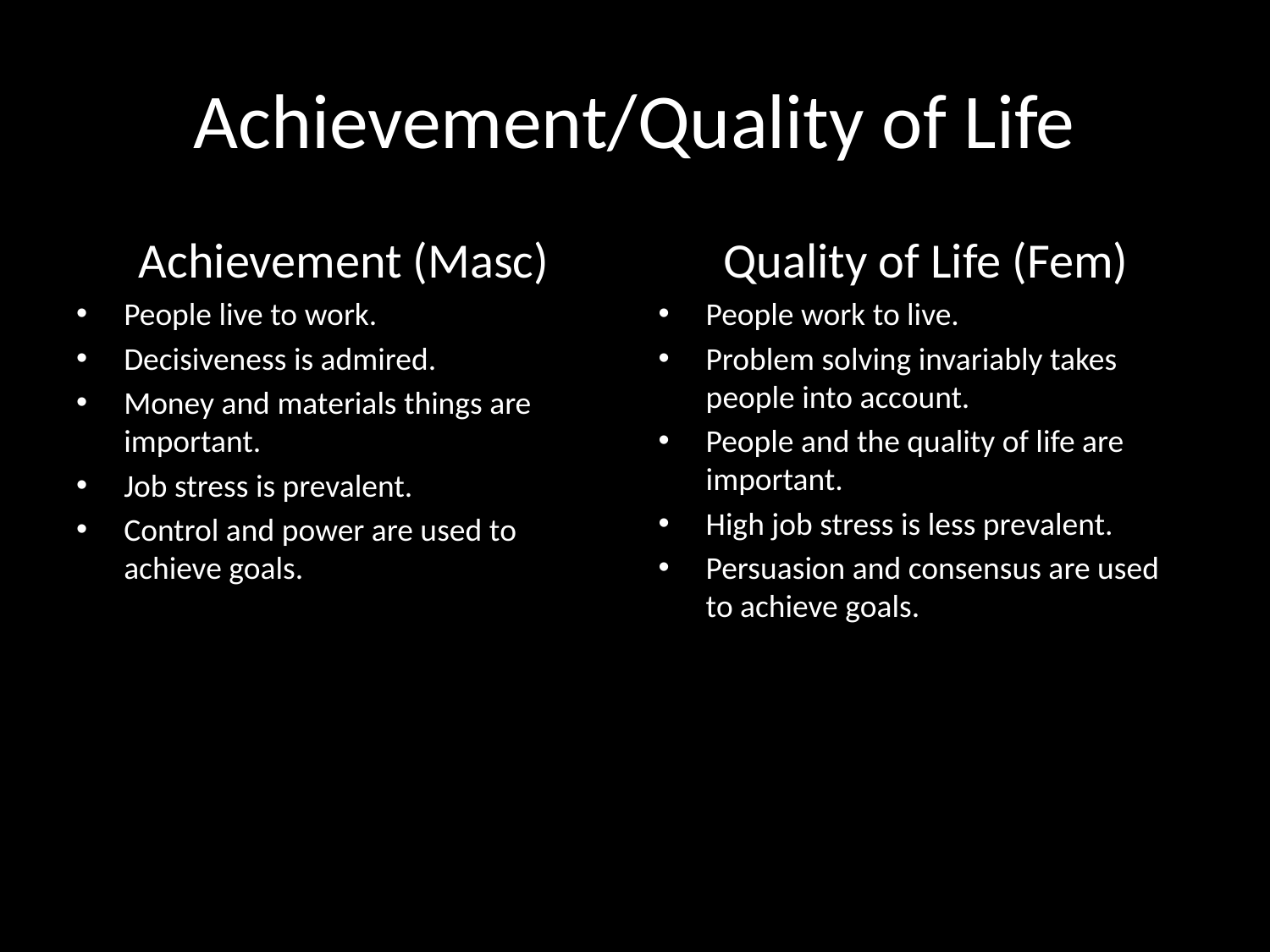

# Achievement/Quality of Life
Achievement (Masc)
People live to work.
Decisiveness is admired.
Money and materials things are important.
Job stress is prevalent.
Control and power are used to achieve goals.
Quality of Life (Fem)
People work to live.
Problem solving invariably takes people into account.
People and the quality of life are important.
High job stress is less prevalent.
Persuasion and consensus are used to achieve goals.